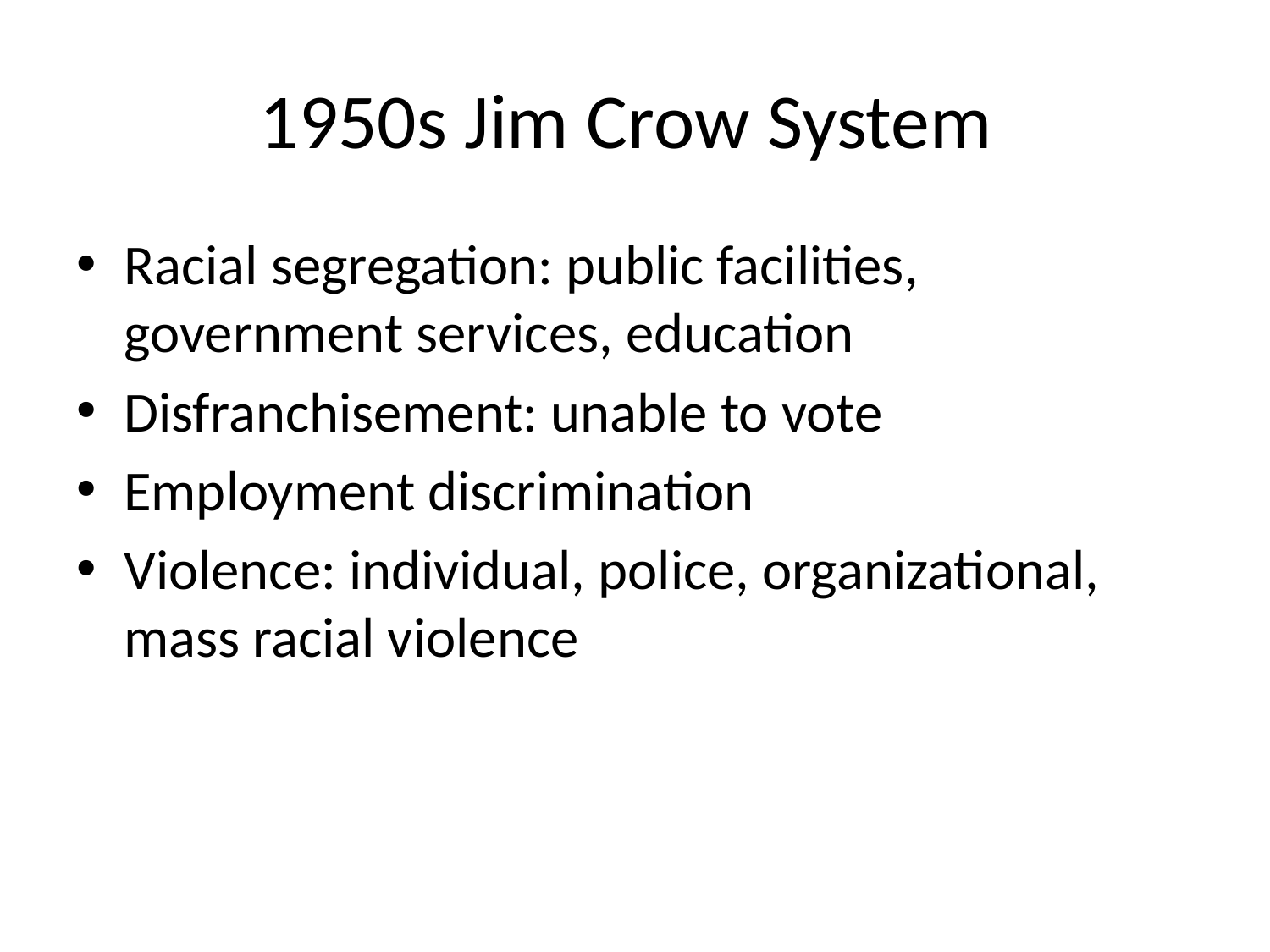

# 1950s Jim Crow System
Racial segregation: public facilities, government services, education
Disfranchisement: unable to vote
Employment discrimination
Violence: individual, police, organizational, mass racial violence